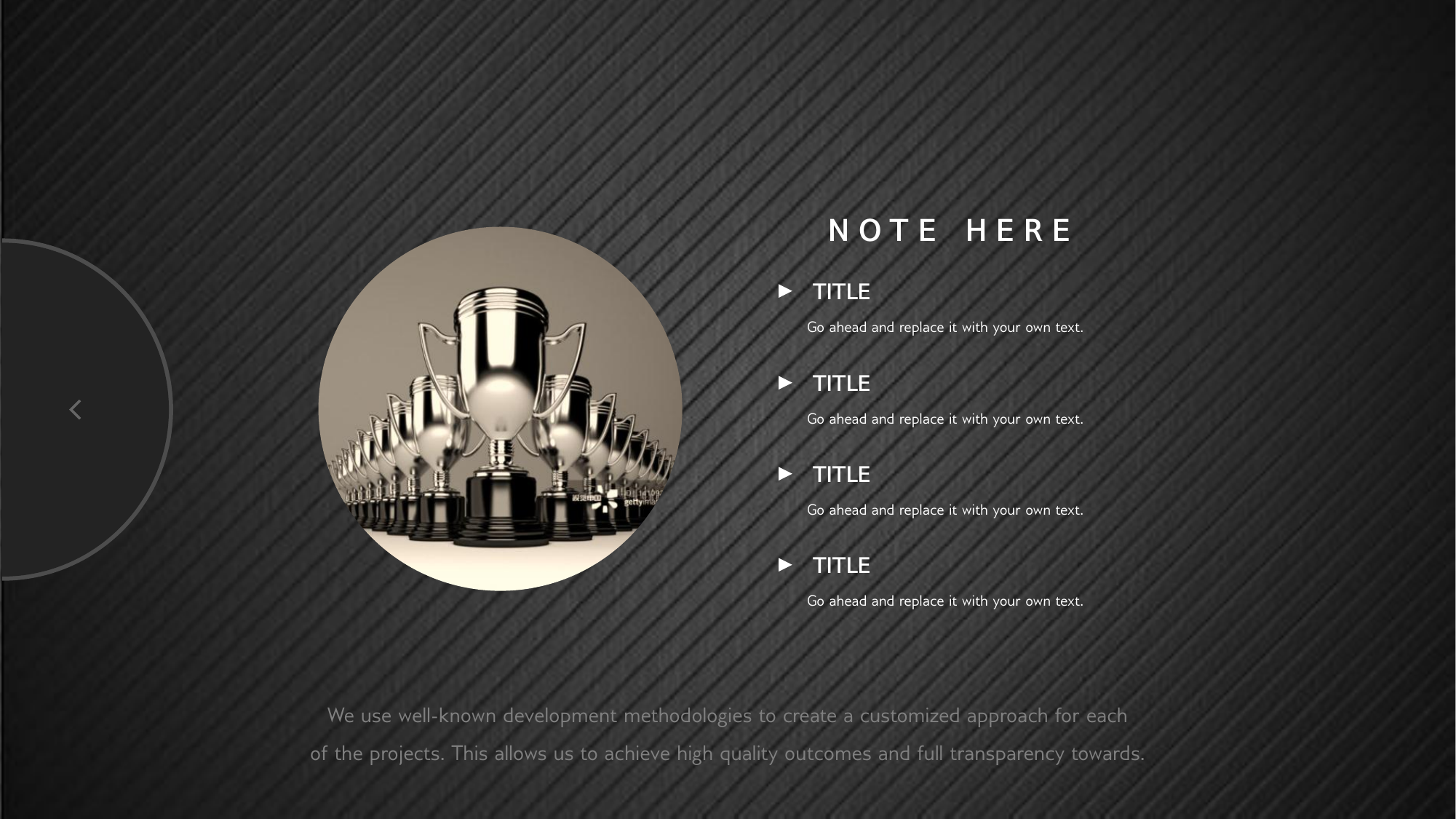

NOTE HERE

TITLE

Go ahead and replace it with your own text.
TITLE

Go ahead and replace it with your own text.
TITLE

Go ahead and replace it with your own text.
TITLE

Go ahead and replace it with your own text.
We use well-known development methodologies to create a customized approach for each
of the projects. This allows us to achieve high quality outcomes and full transparency towards.